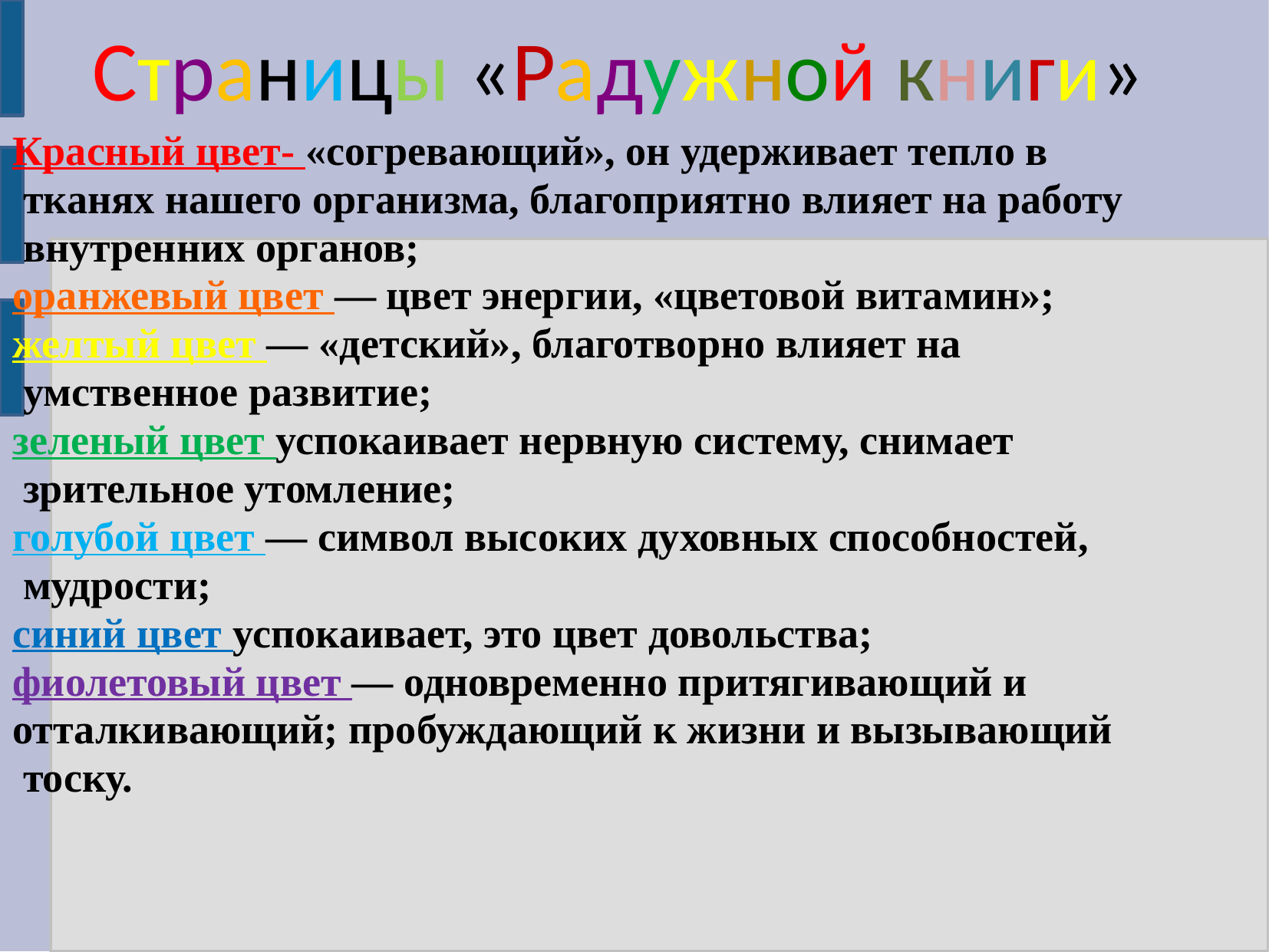

Страницы «Радужной книги»
Красный цвет- «согревающий», он удерживает тепло в
 тканях нашего организма, благоприятно влияет на работу
 внутренних органов;
оранжевый цвет — цвет энергии, «цветовой витамин»;
желтый цвет — «детский», благотворно влияет на
 умственное развитие;
зеленый цвет успокаивает нервную систему, снимает
 зрительное утомление;
голубой цвет — символ высоких духовных способностей,
 мудрости;
синий цвет успокаивает, это цвет довольства;
фиолетовый цвет — одновременно притягивающий и
отталкивающий; пробуждающий к жизни и вызывающий
 тоску.